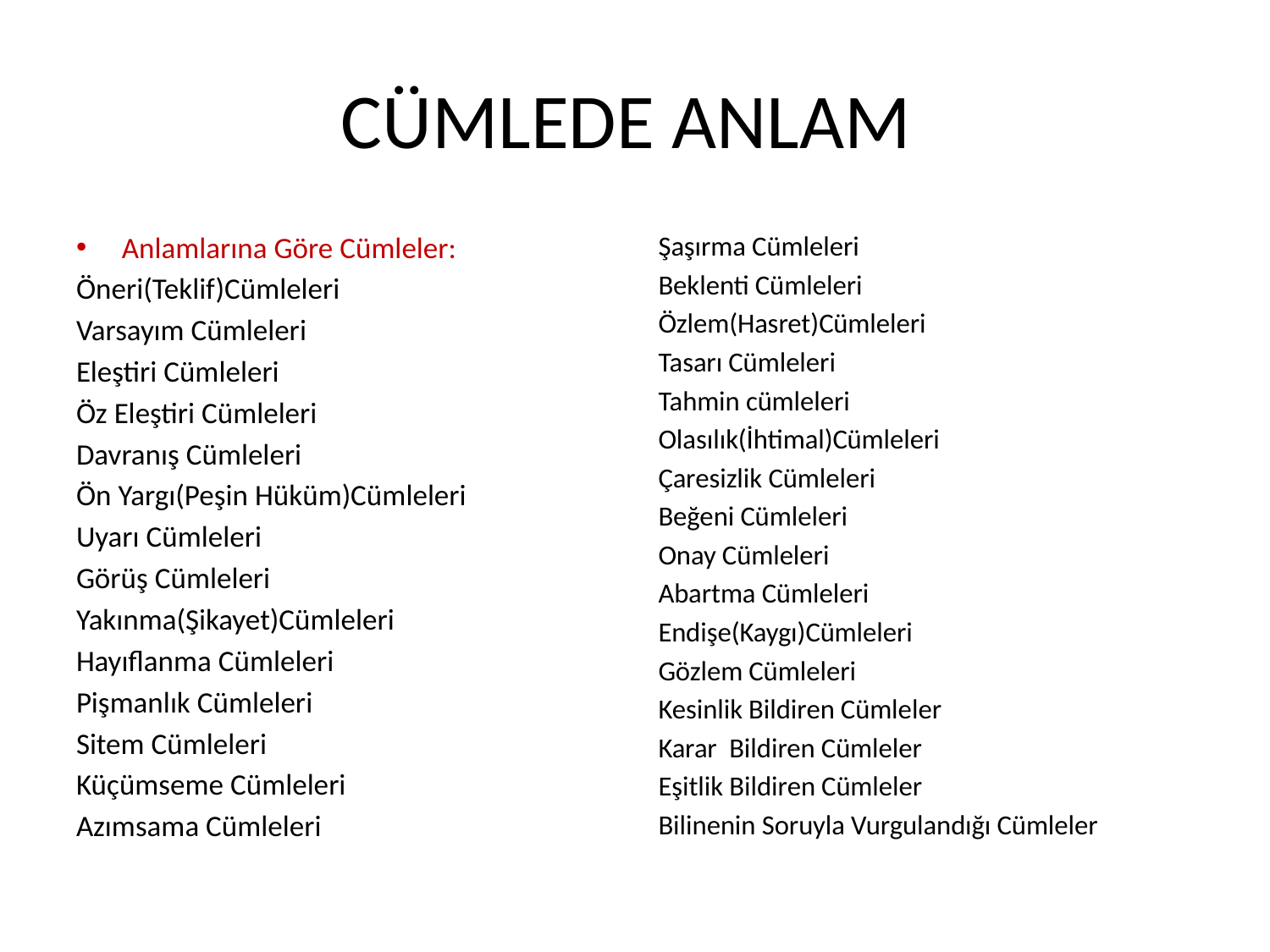

# CÜMLEDE ANLAM
Anlamlarına Göre Cümleler:
Öneri(Teklif)Cümleleri
Varsayım Cümleleri
Eleştiri Cümleleri
Öz Eleştiri Cümleleri
Davranış Cümleleri
Ön Yargı(Peşin Hüküm)Cümleleri
Uyarı Cümleleri
Görüş Cümleleri
Yakınma(Şikayet)Cümleleri
Hayıflanma Cümleleri
Pişmanlık Cümleleri
Sitem Cümleleri
Küçümseme Cümleleri
Azımsama Cümleleri

Şaşırma Cümleleri
Beklenti Cümleleri
Özlem(Hasret)Cümleleri
Tasarı Cümleleri
Tahmin cümleleri
Olasılık(İhtimal)Cümleleri
Çaresizlik Cümleleri
Beğeni Cümleleri
Onay Cümleleri
Abartma Cümleleri
Endişe(Kaygı)Cümleleri
Gözlem Cümleleri
Kesinlik Bildiren Cümleler
Karar  Bildiren Cümleler
Eşitlik Bildiren Cümleler
Bilinenin Soruyla Vurgulandığı Cümleler